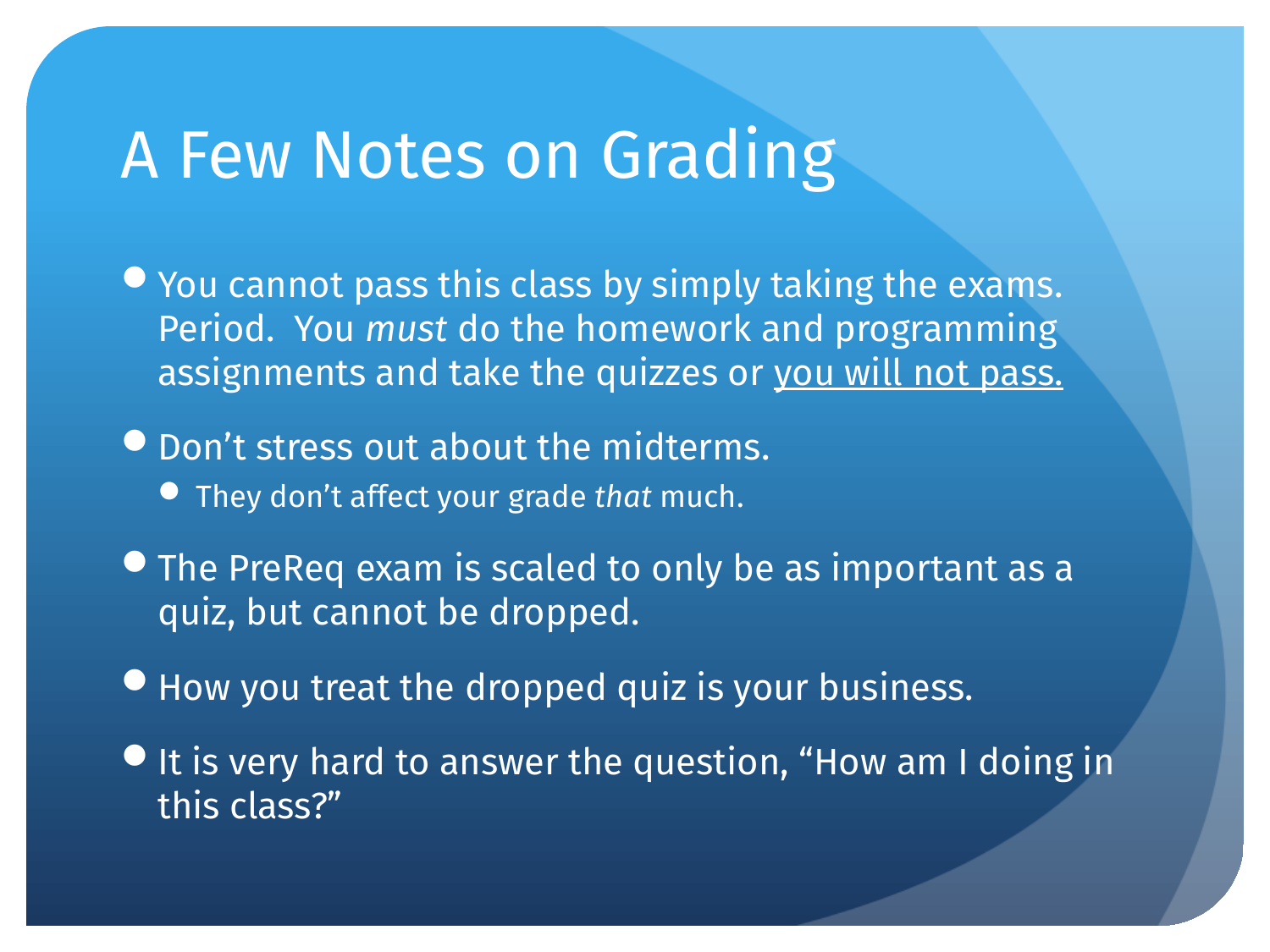

# A Few Notes on Grading
You cannot pass this class by simply taking the exams.  Period.  You must do the homework and programming assignments and take the quizzes or you will not pass.
Don’t stress out about the midterms.
They don’t affect your grade that much.
The PreReq exam is scaled to only be as important as a quiz, but cannot be dropped.
How you treat the dropped quiz is your business.
It is very hard to answer the question, “How am I doing in this class?”